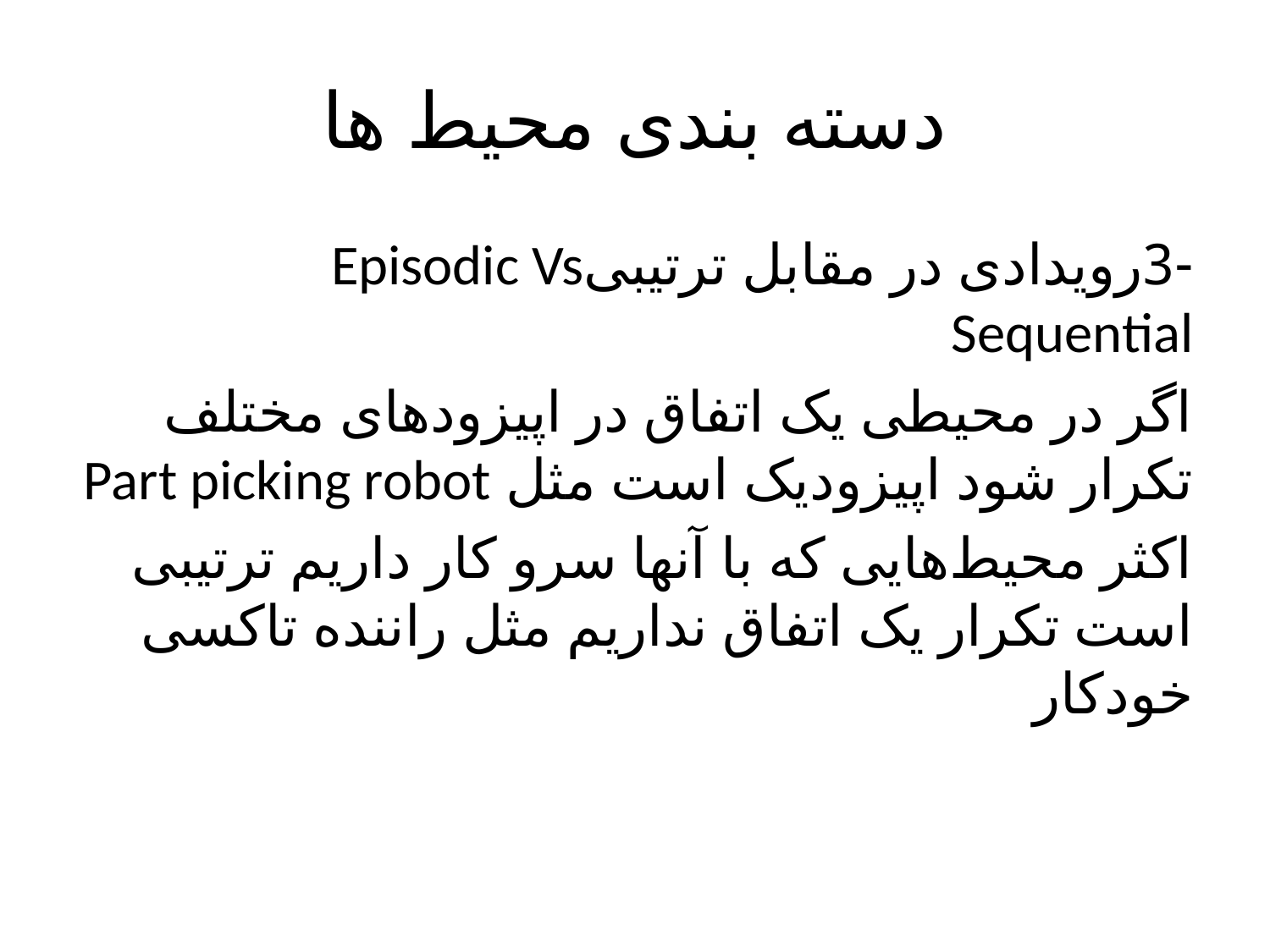

# دسته بندی محیط ها
-3رویدادی در مقابل ترتیبیEpisodic Vs Sequential
اگر در محیطی‌ یک اتفاق در اپیزود‌های مختلف تکرار شود اپیزودیک است مثل Part picking robot
اکثر محیط‌هایی‌ که با آنها سرو کار داریم ترتیبی است تکرار یک اتفاق نداریم مثل راننده تاکسی خودکار